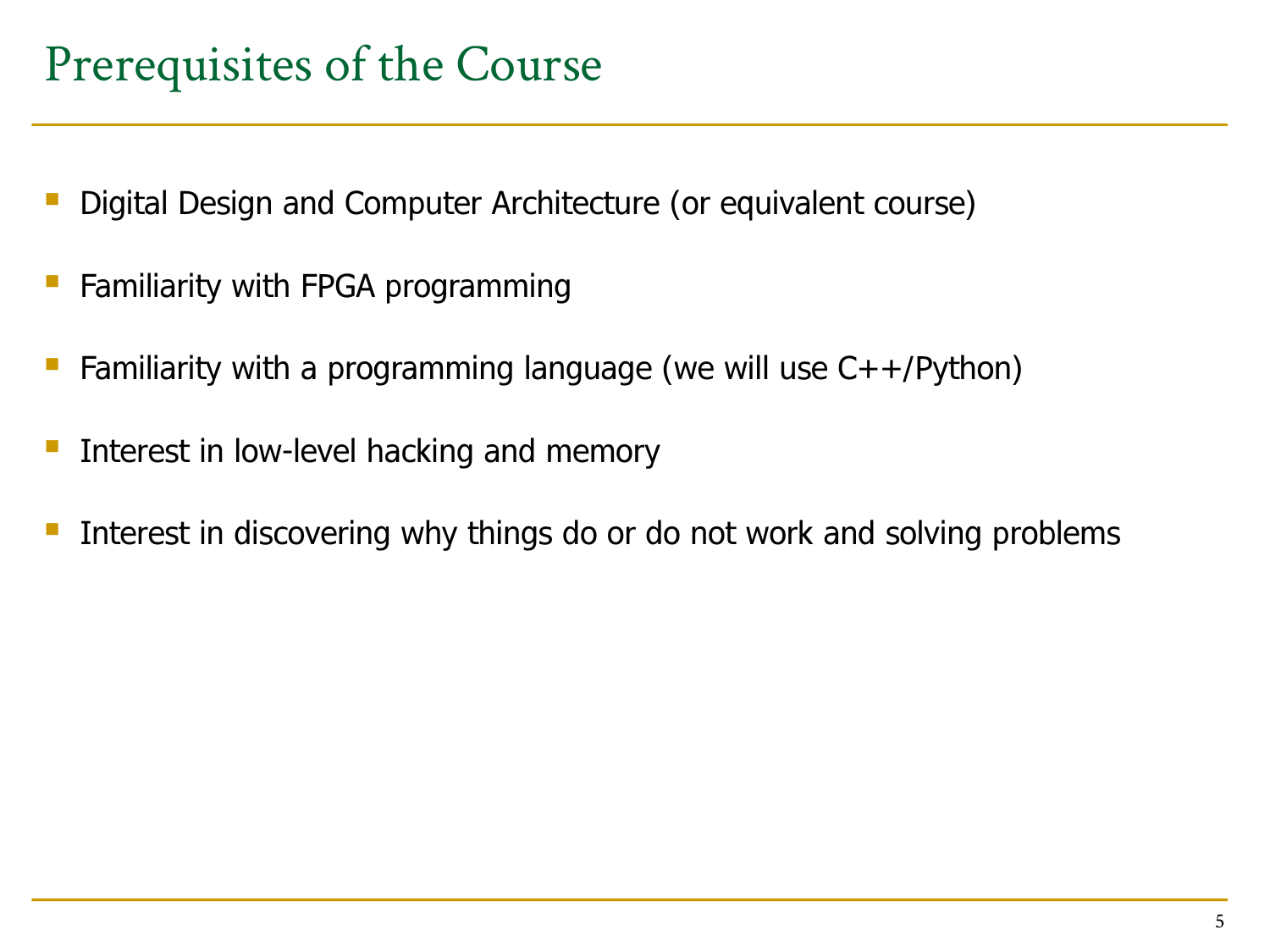

# Prerequisites of the Course
Digital Design and Computer Architecture (or equivalent course)
Familiarity with FPGA programming
Familiarity with a programming language (we will use C++/Python)
Interest in low-level hacking and memory
Interest in discovering why things do or do not work and solving problems
5